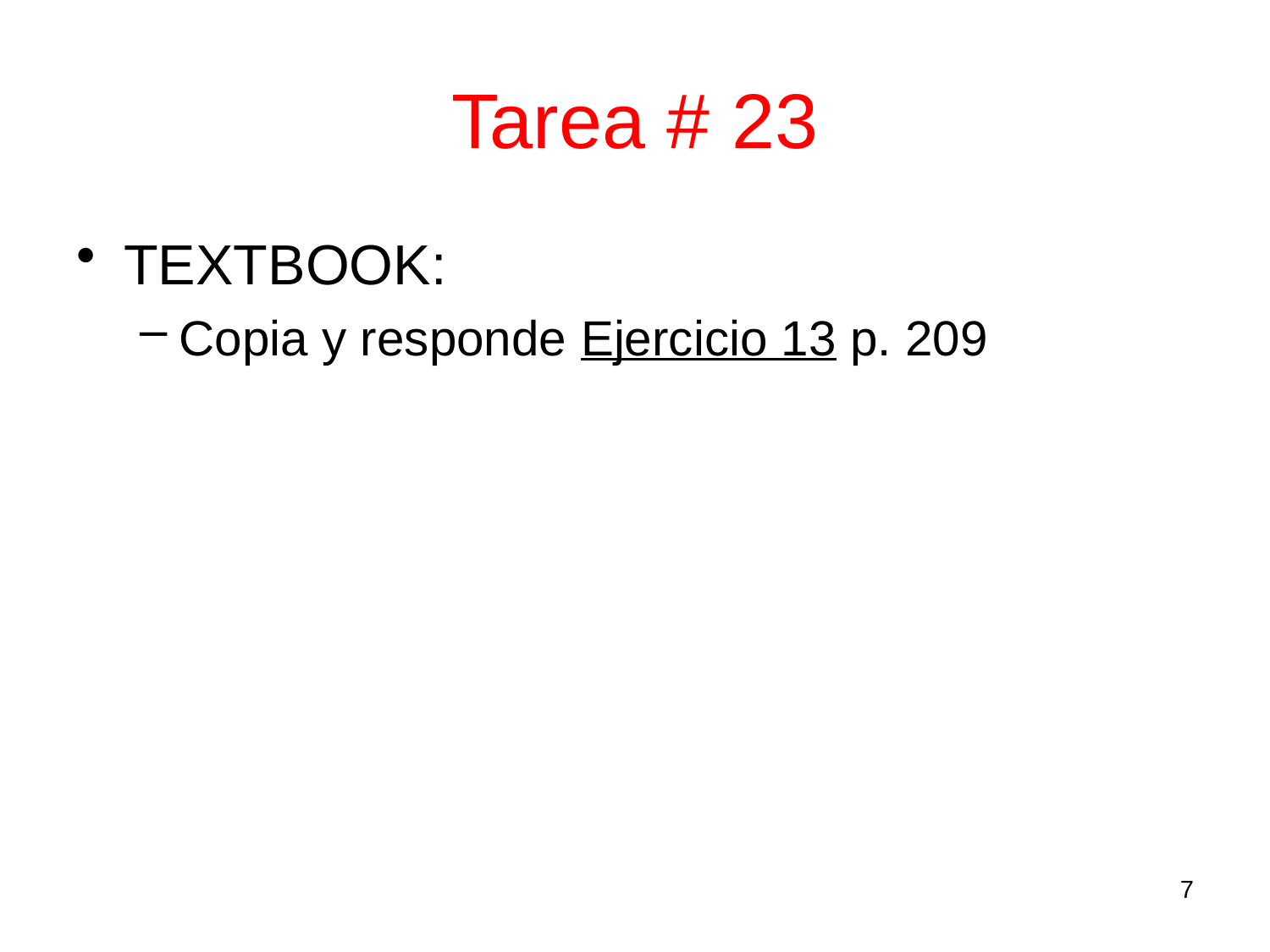

# Tarea # 23
TEXTBOOK:
Copia y responde Ejercicio 13 p. 209

7